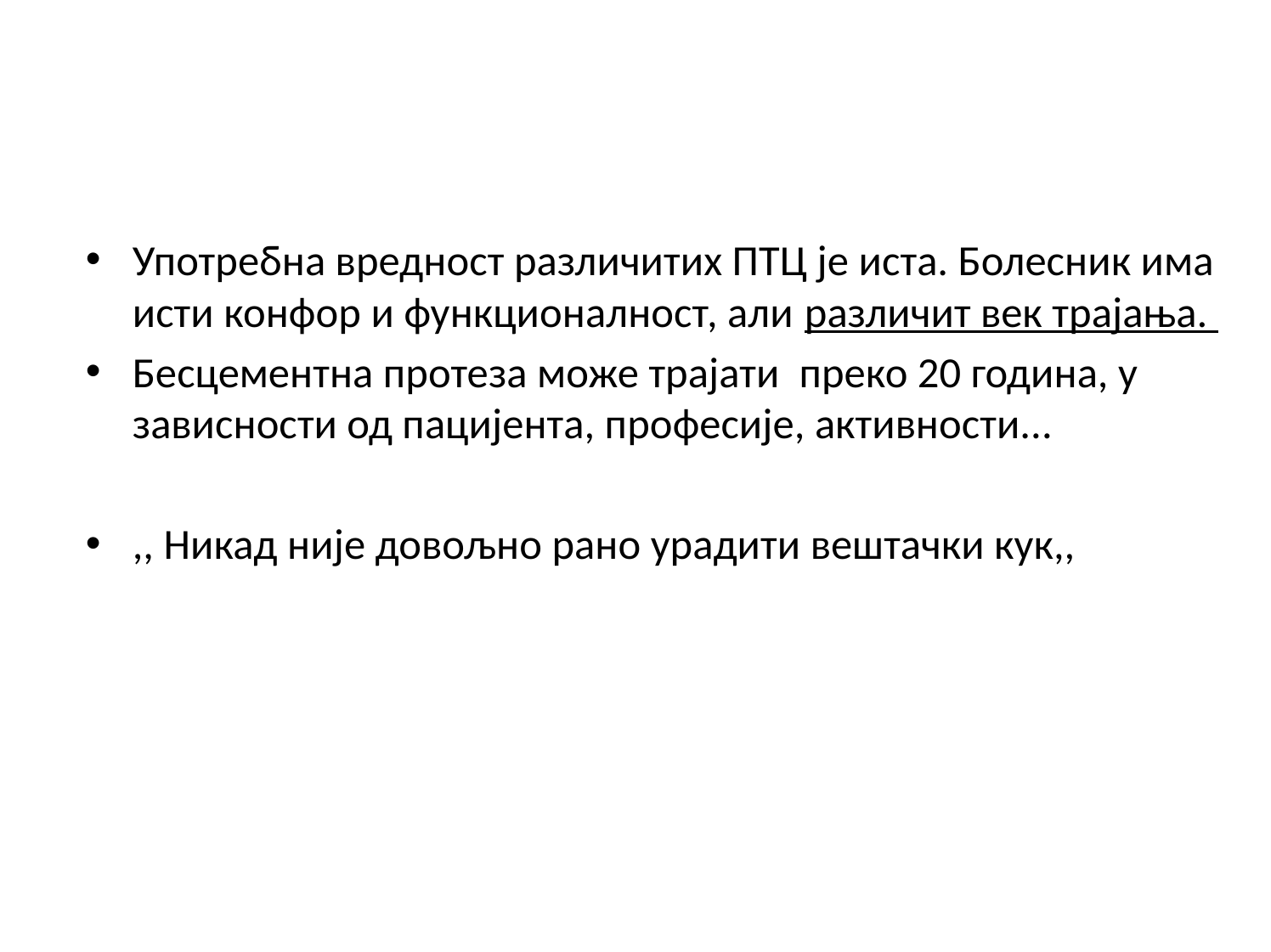

#
Употребна вредност различитих ПТЦ је иста. Болесник има исти конфор и функционалност, али различит век трајања.
Бесцементна протеза може трајати  преко 20 година, у зависности од пацијента, професије, активности...

,, Никад није довољно рано урадити вештачки кук,,